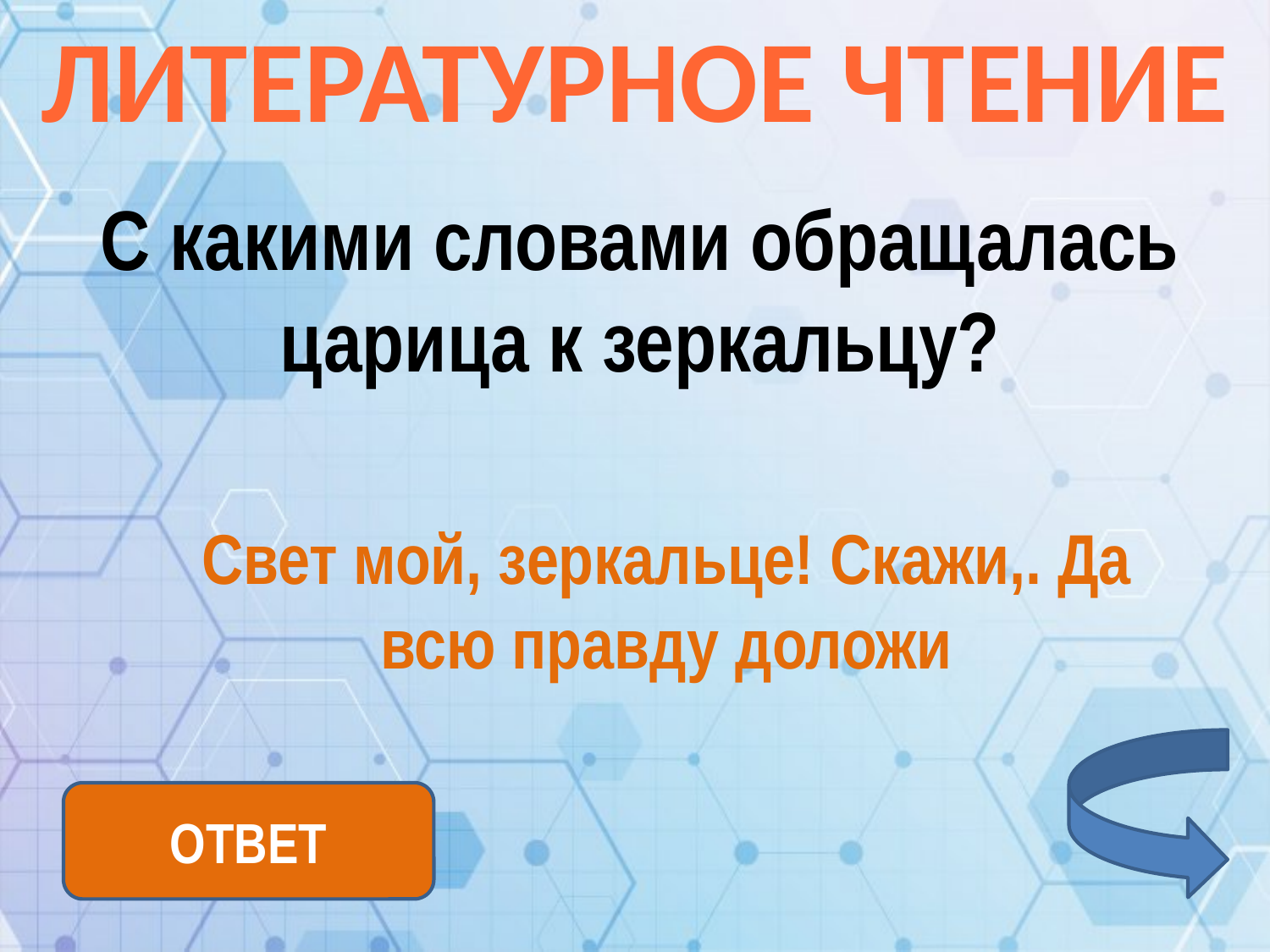

ЛИТЕРАТУРНОЕ ЧТЕНИЕ
С какими словами обращалась царица к зеркальцу?
Свет мой, зеркальце! Скажи,. Да всю правду доложи

ОТВЕТ